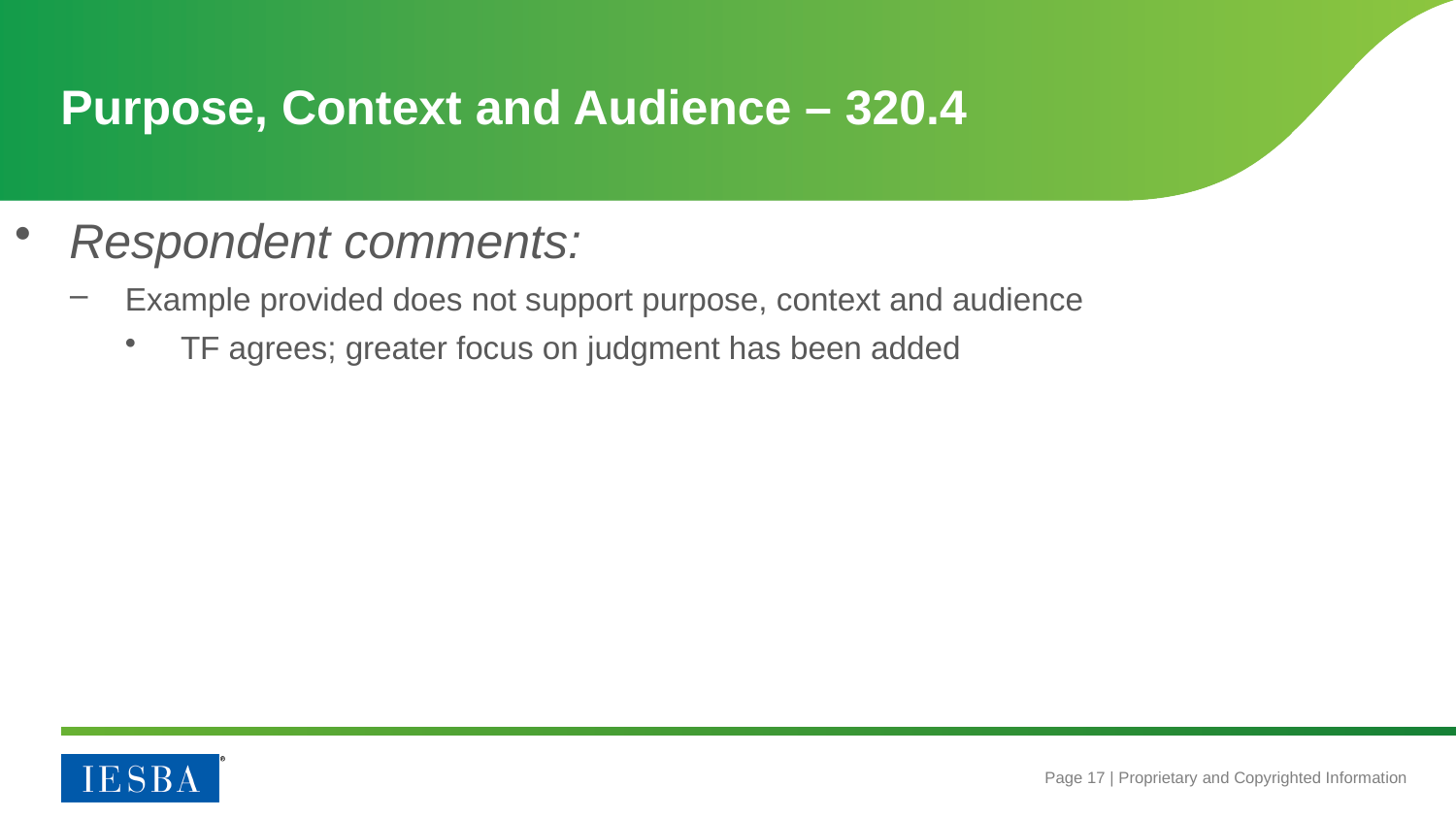

# Purpose, Context and Audience – 320.4
Respondent comments:
Example provided does not support purpose, context and audience
TF agrees; greater focus on judgment has been added